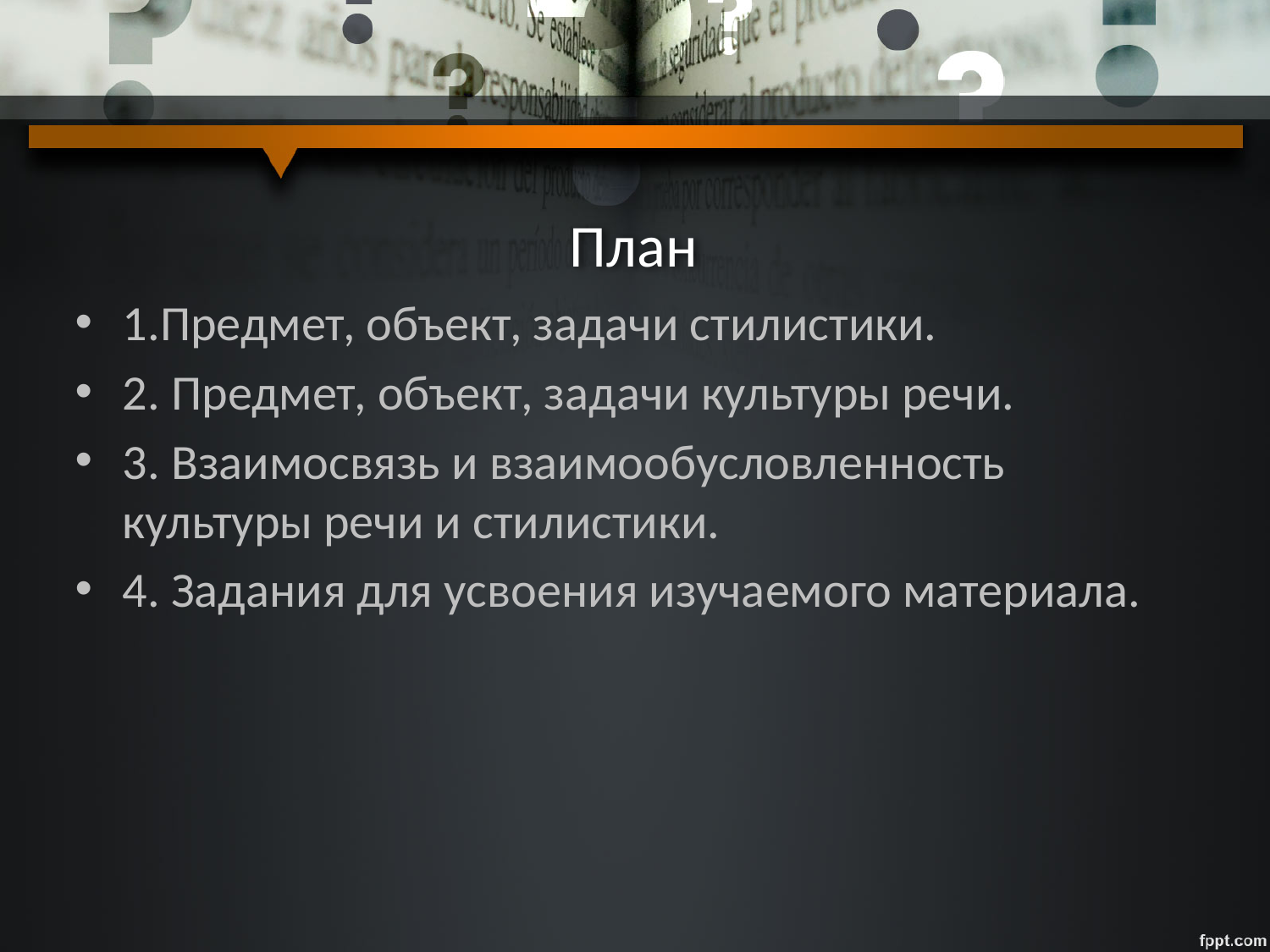

# План
1.Предмет, объект, задачи стилистики.
2. Предмет, объект, задачи культуры речи.
3. Взаимосвязь и взаимообусловленность культуры речи и стилистики.
4. Задания для усвоения изучаемого материала.